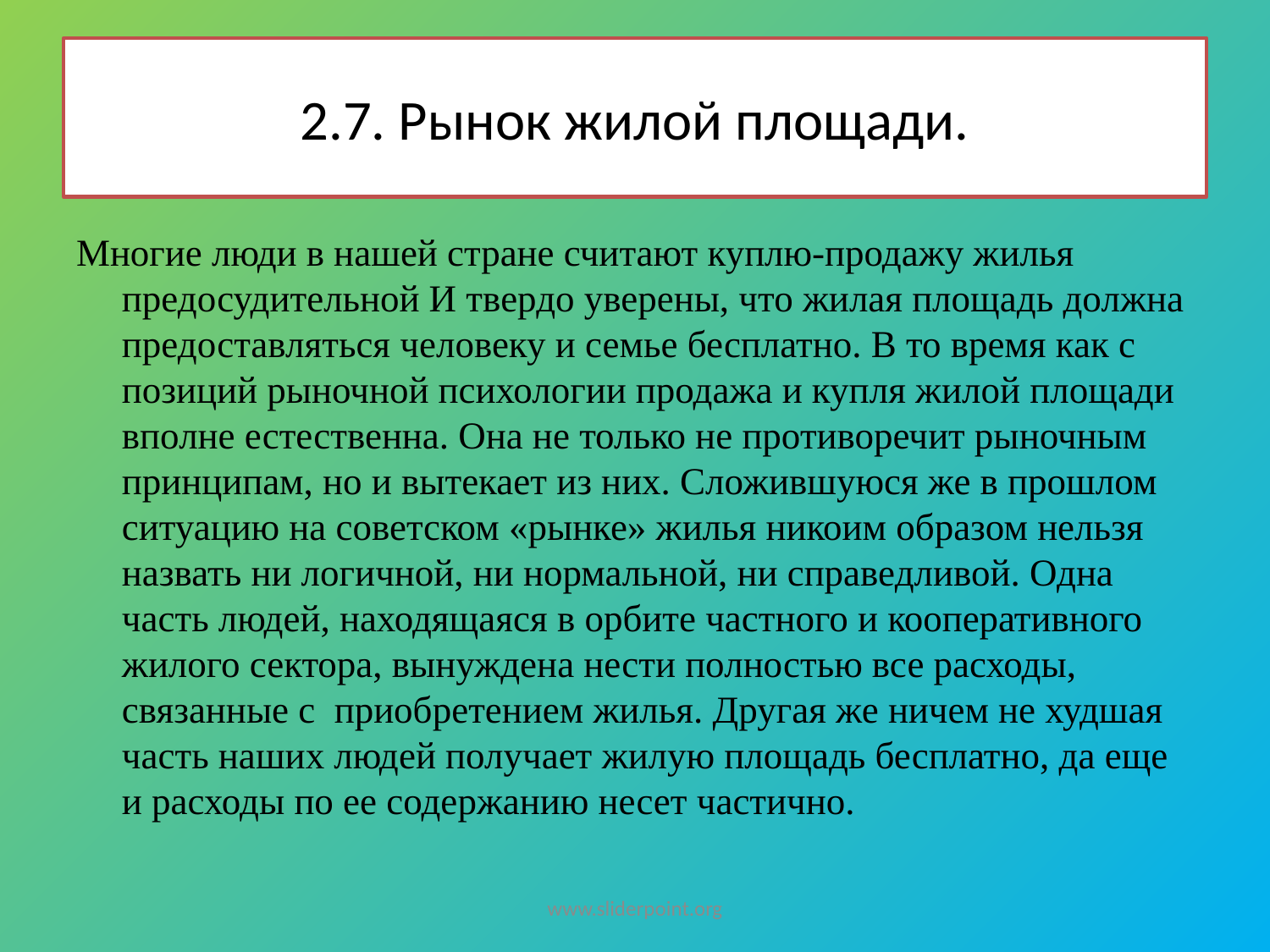

# 2.7. Рынок жилой площади.
Многие люди в нашей стране считают куплю-продажу жилья предосудительной И твердо уверены, что жилая площадь должна предоставляться человеку и семье бесплатно. В то время как с позиций рыночной психологии продажа и купля жилой площади вполне естественна. Она не только не противоречит рыночным принципам, но и вытекает из них. Сложившуюся же в прошлом ситуацию на советском «рынке» жилья никоим образом нельзя назвать ни логичной, ни нормальной, ни справедливой. Одна часть людей, находящаяся в орбите частного и кооперативного жилого сектора, вынуждена нести полностью все расходы, связанные с  приобретением жилья. Другая же ничем не худшая часть наших людей получает жилую площадь бесплатно, да еще и расходы по ее содержанию несет частично.

www.sliderpoint.org